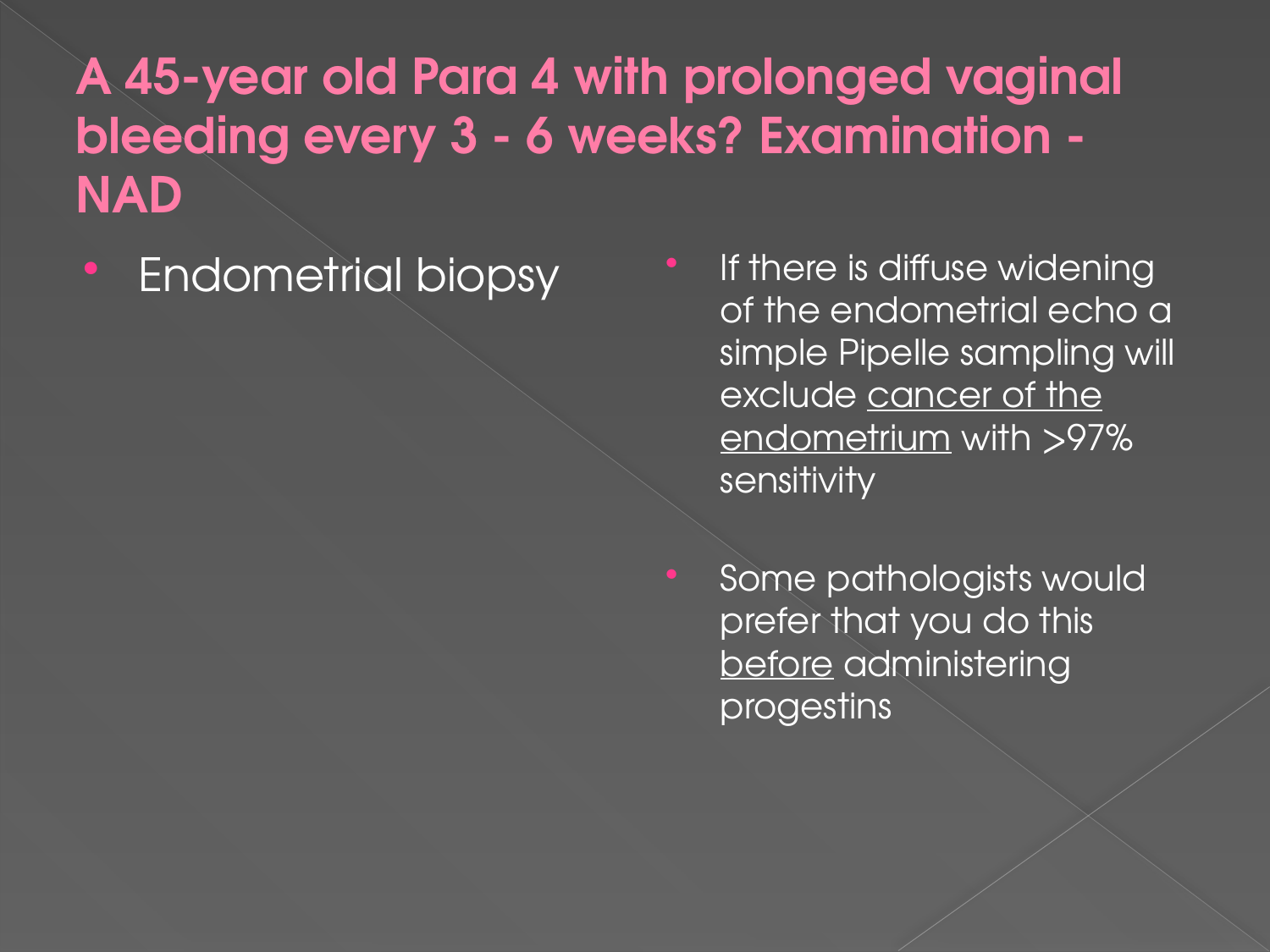

# A 45-year old Para 4 with prolonged vaginal bleeding every 3 - 6 weeks? Examination - NAD
Endometrial biopsy
If there is diffuse widening of the endometrial echo a simple Pipelle sampling will exclude cancer of the endometrium with >97% sensitivity

Some pathologists would prefer that you do this before administering progestins